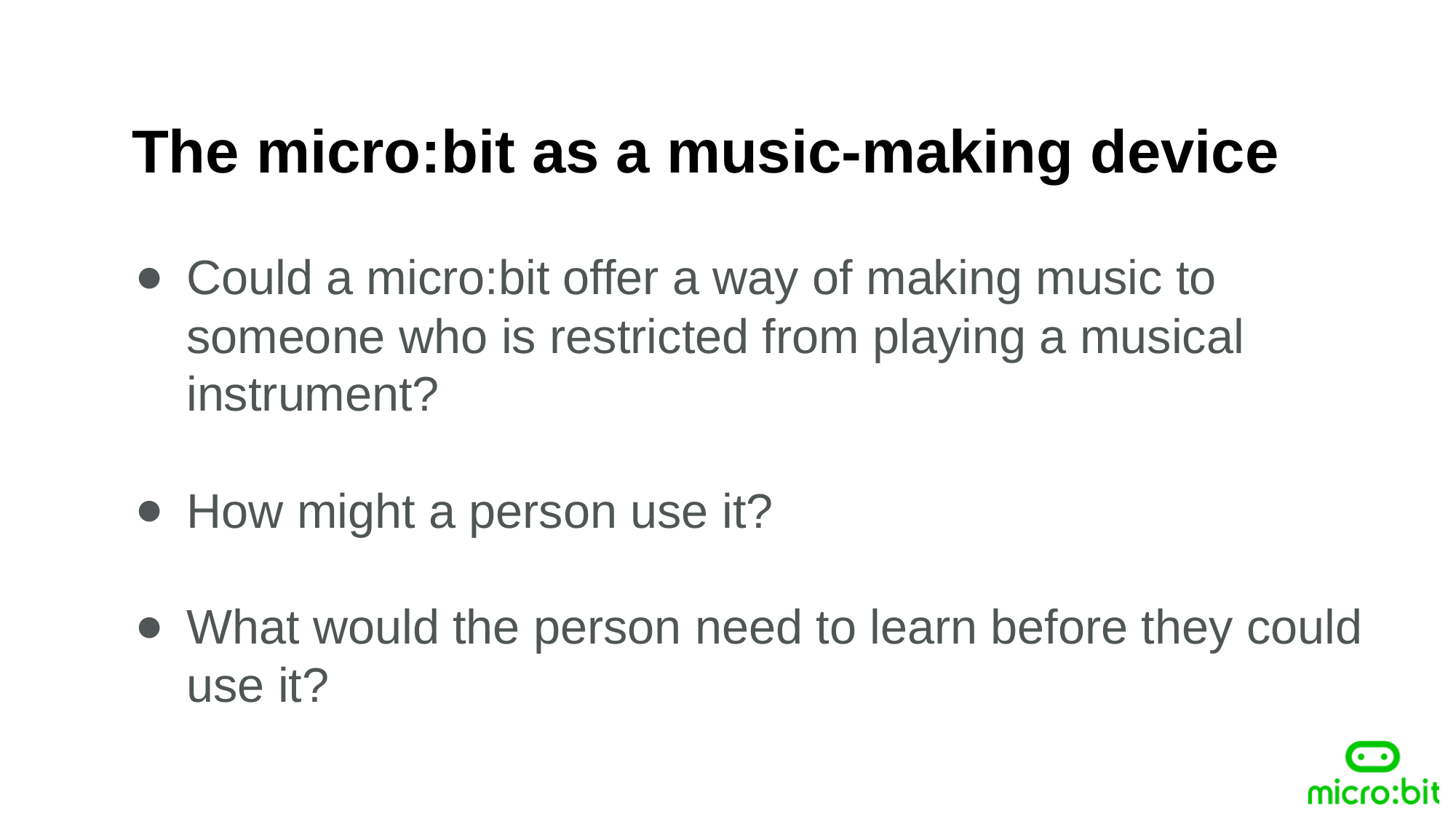

The micro:bit as a music-making device

Could a micro:bit offer a way of making music to someone who is restricted from playing a musical instrument?

How might a person use it?

What would the person need to learn before they could use it?